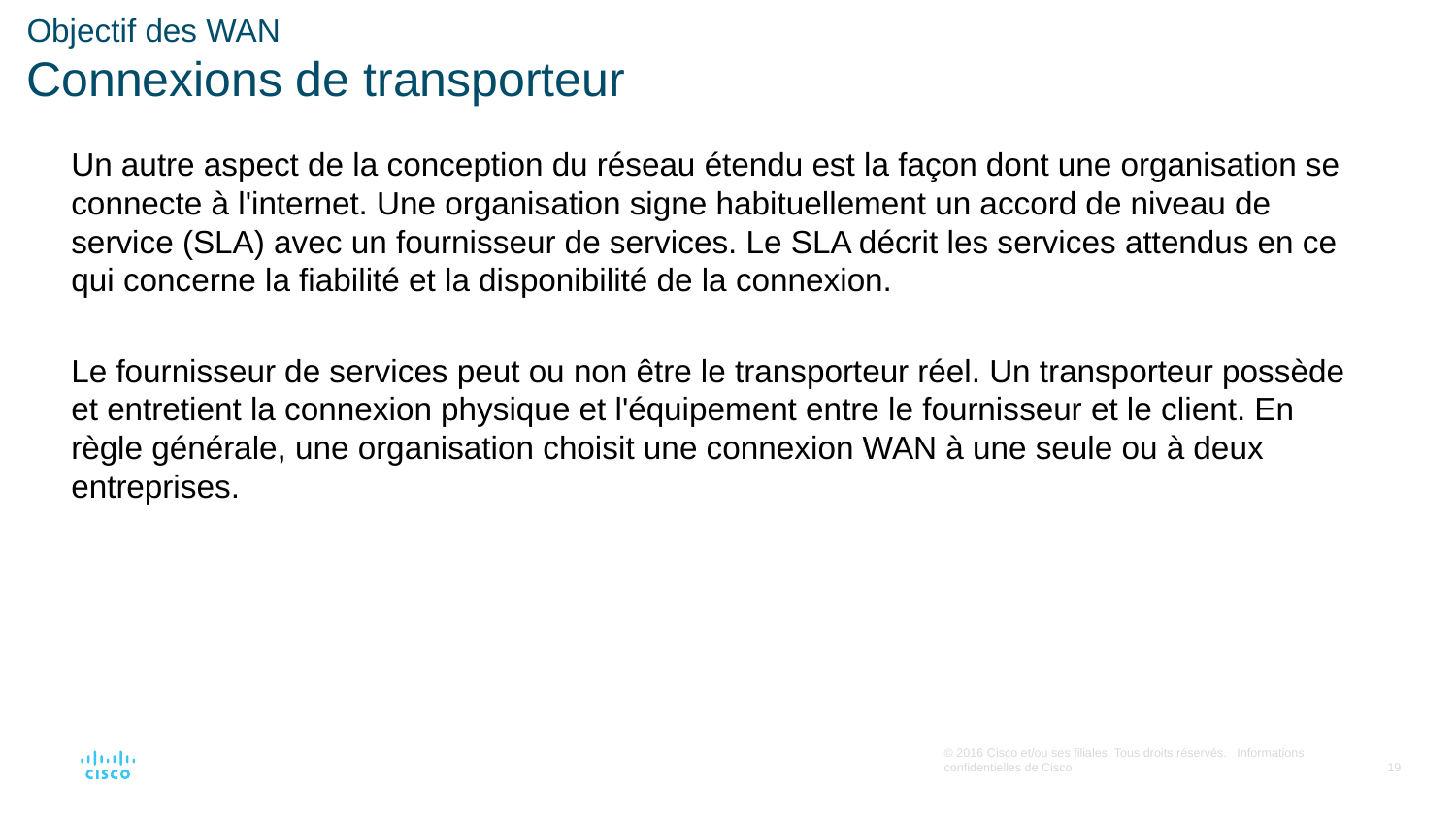

# Objectif des WAN Connexions de transporteur
Un autre aspect de la conception du réseau étendu est la façon dont une organisation se connecte à l'internet. Une organisation signe habituellement un accord de niveau de service (SLA) avec un fournisseur de services. Le SLA décrit les services attendus en ce qui concerne la fiabilité et la disponibilité de la connexion.

Le fournisseur de services peut ou non être le transporteur réel. Un transporteur possède et entretient la connexion physique et l'équipement entre le fournisseur et le client. En règle générale, une organisation choisit une connexion WAN à une seule ou à deux entreprises.